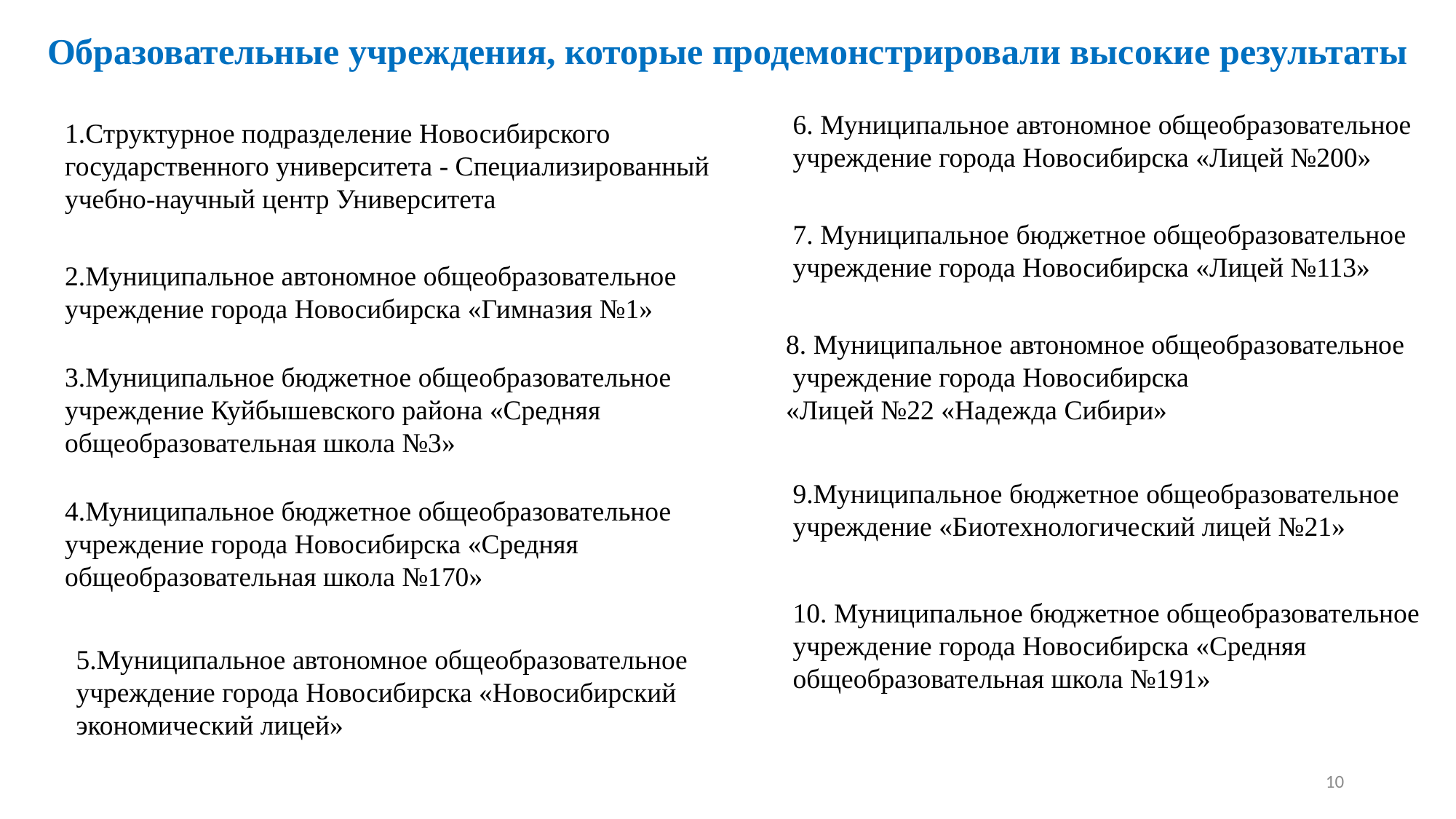

Образовательные учреждения, которые продемонстрировали высокие результаты
6. Муниципальное автономное общеобразовательное учреждение города Новосибирска «Лицей №200»
1.Структурное подразделение Новосибирского государственного университета - Специализированный учебно-научный центр Университета
7. Муниципальное бюджетное общеобразовательное
учреждение города Новосибирска «Лицей №113»
2.Муниципальное автономное общеобразовательное учреждение города Новосибирска «Гимназия №1»
8. Муниципальное автономное общеобразовательное
 учреждение города Новосибирска
«Лицей №22 «Надежда Сибири»
3.Муниципальное бюджетное общеобразовательное учреждение Куйбышевского района «Средняя общеобразовательная школа №3»
9.Муниципальное бюджетное общеобразовательное учреждение «Биотехнологический лицей №21»
4.Муниципальное бюджетное общеобразовательное учреждение города Новосибирска «Средняя общеобразовательная школа №170»
10. Муниципальное бюджетное общеобразовательное учреждение города Новосибирска «Средняя общеобразовательная школа №191»
5.Муниципальное автономное общеобразовательное учреждение города Новосибирска «Новосибирский экономический лицей»
10